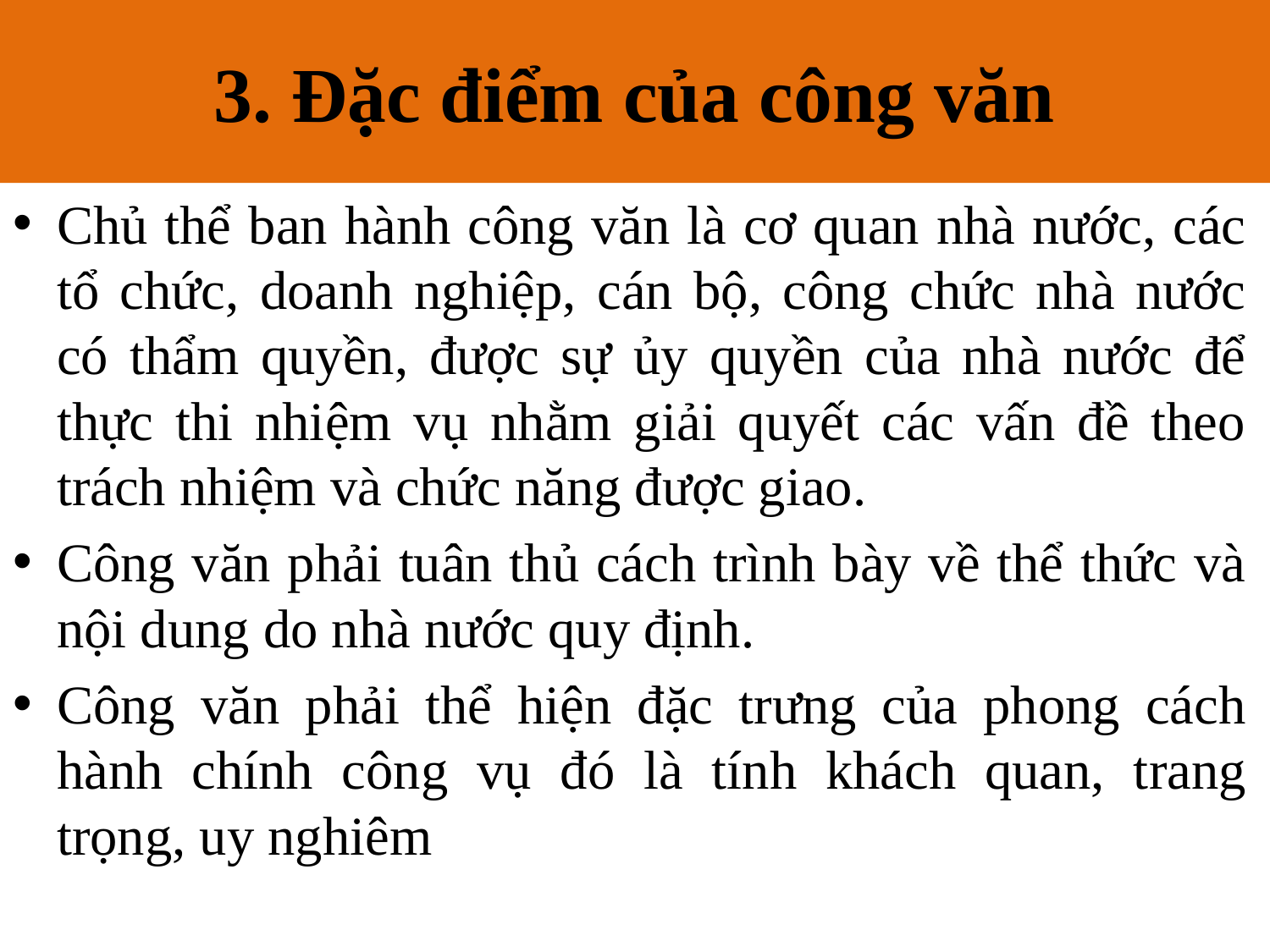

3. Đặc điểm của công văn
# III. Đặc điểm của công văn
Chủ thể ban hành công văn là cơ quan nhà nước, các tổ chức, doanh nghiệp, cán bộ, công chức nhà nước có thẩm quyền, được sự ủy quyền của nhà nước để thực thi nhiệm vụ nhằm giải quyết các vấn đề theo trách nhiệm và chức năng được giao.
Công văn phải tuân thủ cách trình bày về thể thức và nội dung do nhà nước quy định.
Công văn phải thể hiện đặc trưng của phong cách hành chính công vụ đó là tính khách quan, trang trọng, uy nghiêm